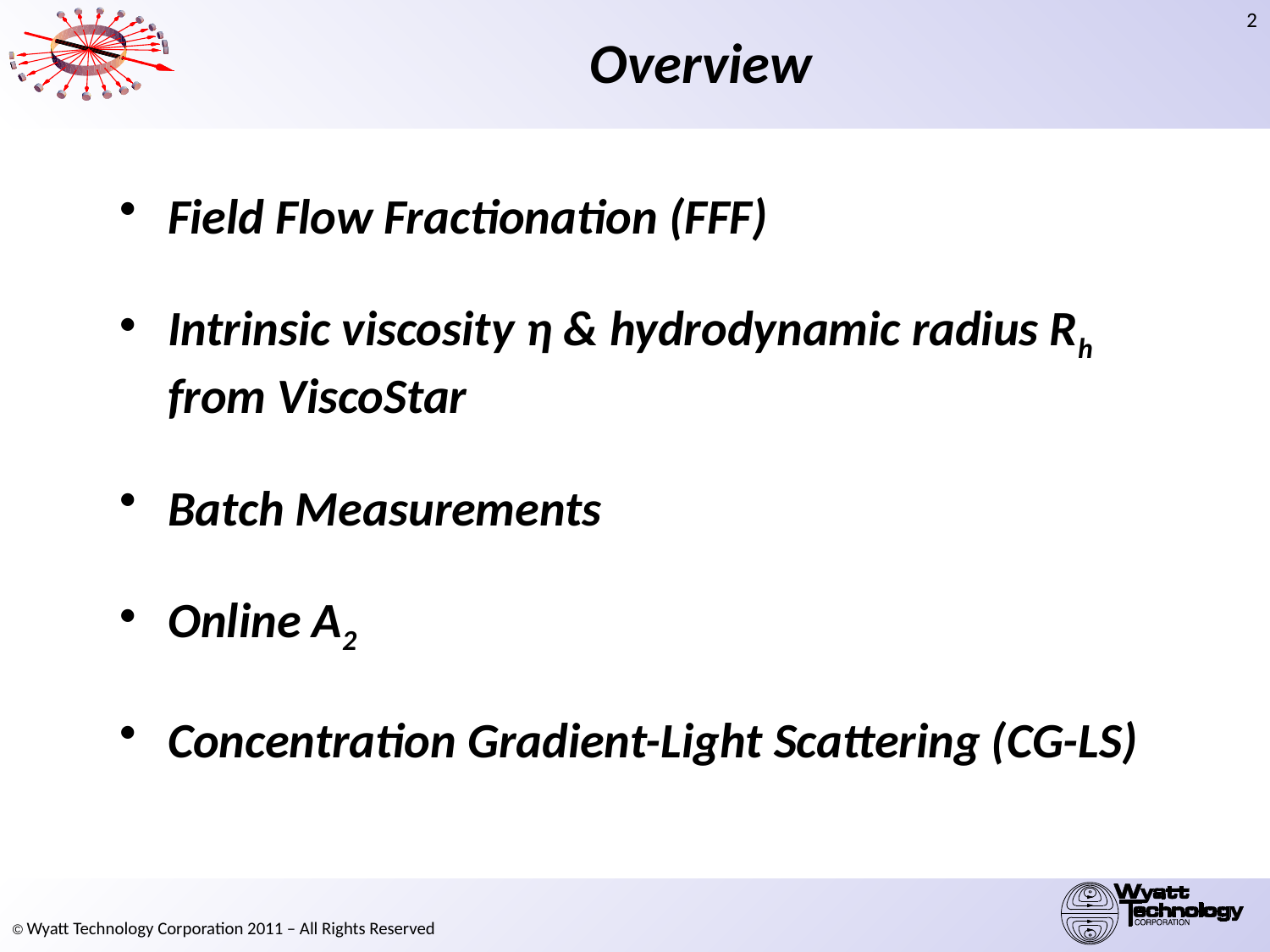

# Overview
Field Flow Fractionation (FFF)
Intrinsic viscosity η & hydrodynamic radius Rh from ViscoStar
Batch Measurements
Online A2
Concentration Gradient-Light Scattering (CG-LS)